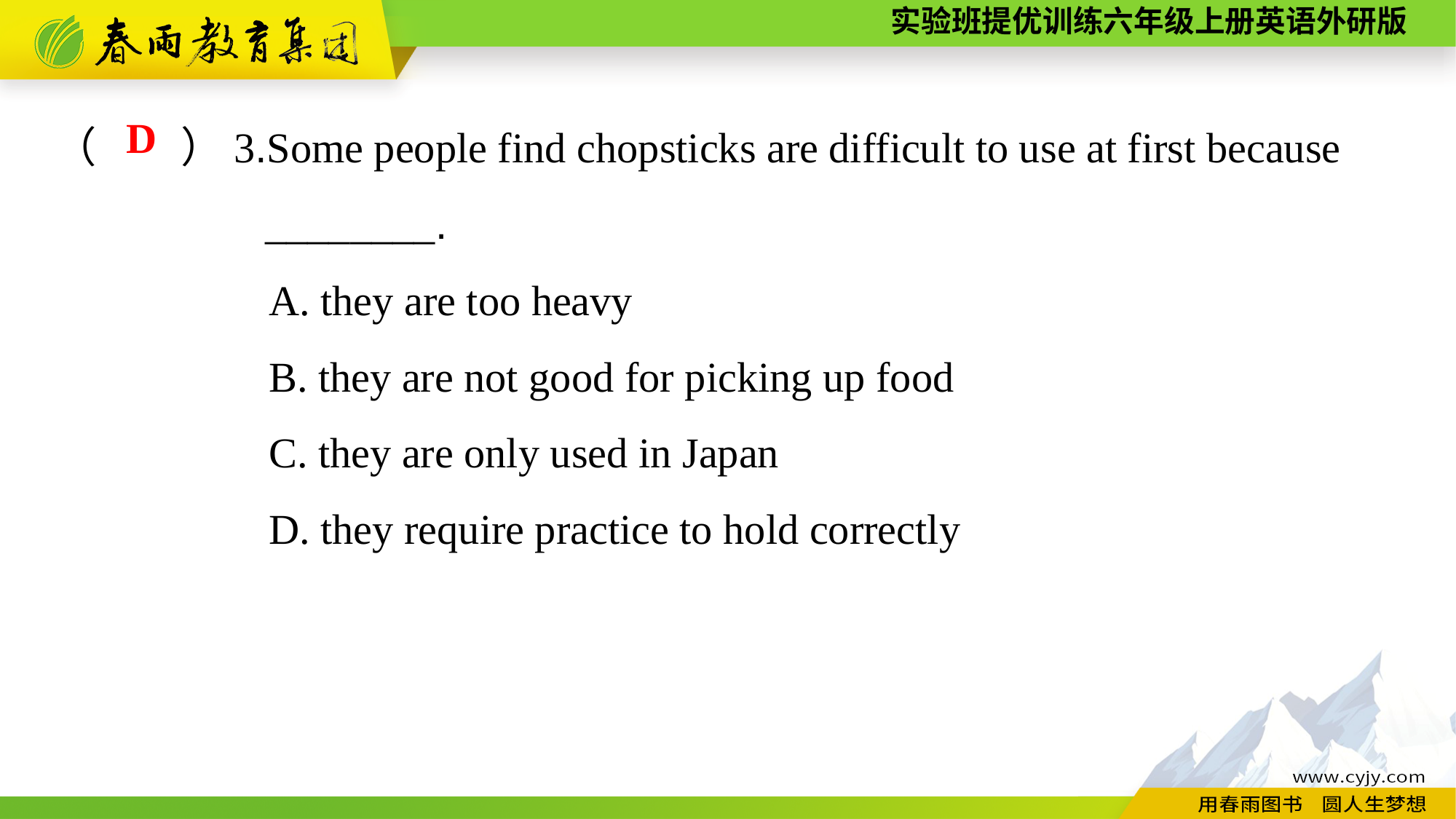

（　　）3.Some people find chopsticks are difficult to use at first because
                    ________.
A. they are too heavy
B. they are not good for picking up food
C. they are only used in Japan
D. they require practice to hold correctly
D